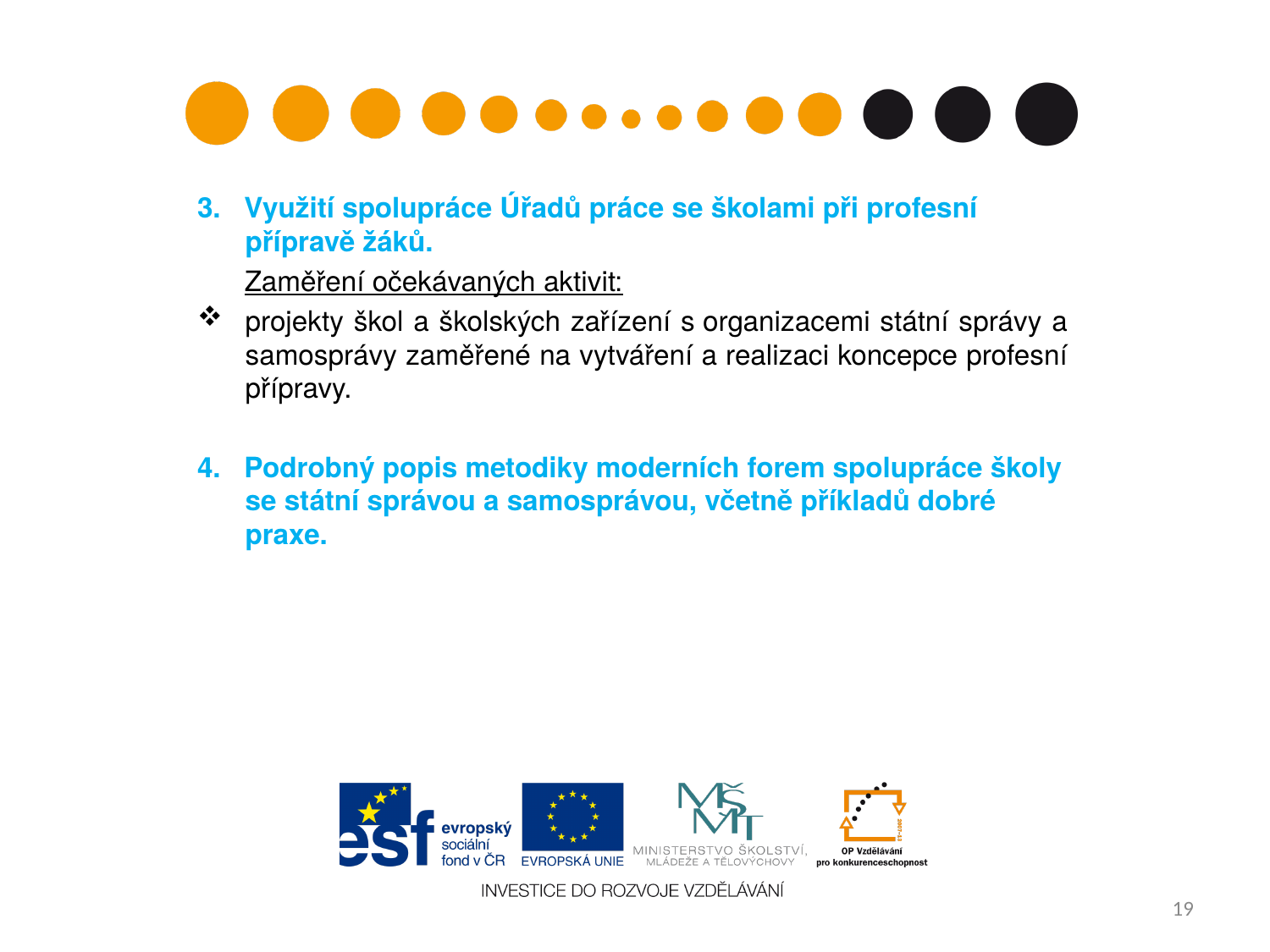

#
3.   Využití spolupráce Úřadů práce se školami při profesní přípravě žáků.
      Zaměření očekávaných aktivit:
projekty škol a školských zařízení s organizacemi státní správy a samosprávy zaměřené na vytváření a realizaci koncepce profesní přípravy.

4.   Podrobný popis metodiky moderních forem spolupráce školy se státní správou a samosprávou, včetně příkladů dobré praxe.

19